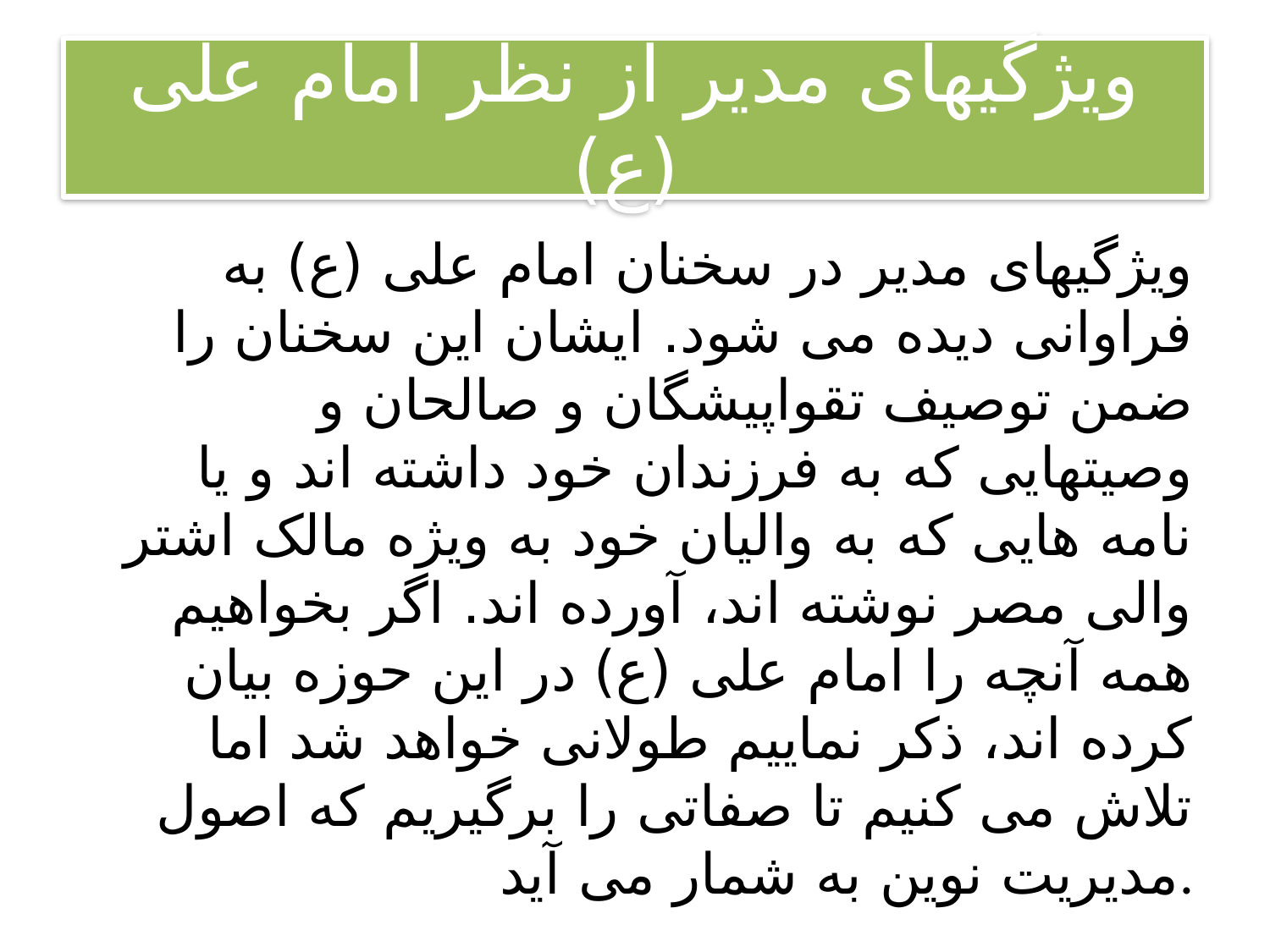

# ویژگیهای مدیر از نظر امام علی (ع)
ویژگیهای مدیر در سخنان امام علی (ع) به فراوانی دیده می شود. ایشان این سخنان را ضمن توصیف تقواپیشگان و صالحان و وصیتهایی که به فرزندان خود داشته اند و یا نامه هایی که به والیان خود به ویژه مالک اشتر والی مصر نوشته اند، آورده اند. اگر بخواهیم همه آنچه را امام علی (ع) در این حوزه بیان کرده اند، ذکر نماییم طولانی خواهد شد اما تلاش می کنیم تا صفاتی را برگیریم که اصول مدیریت نوین به شمار می آید.